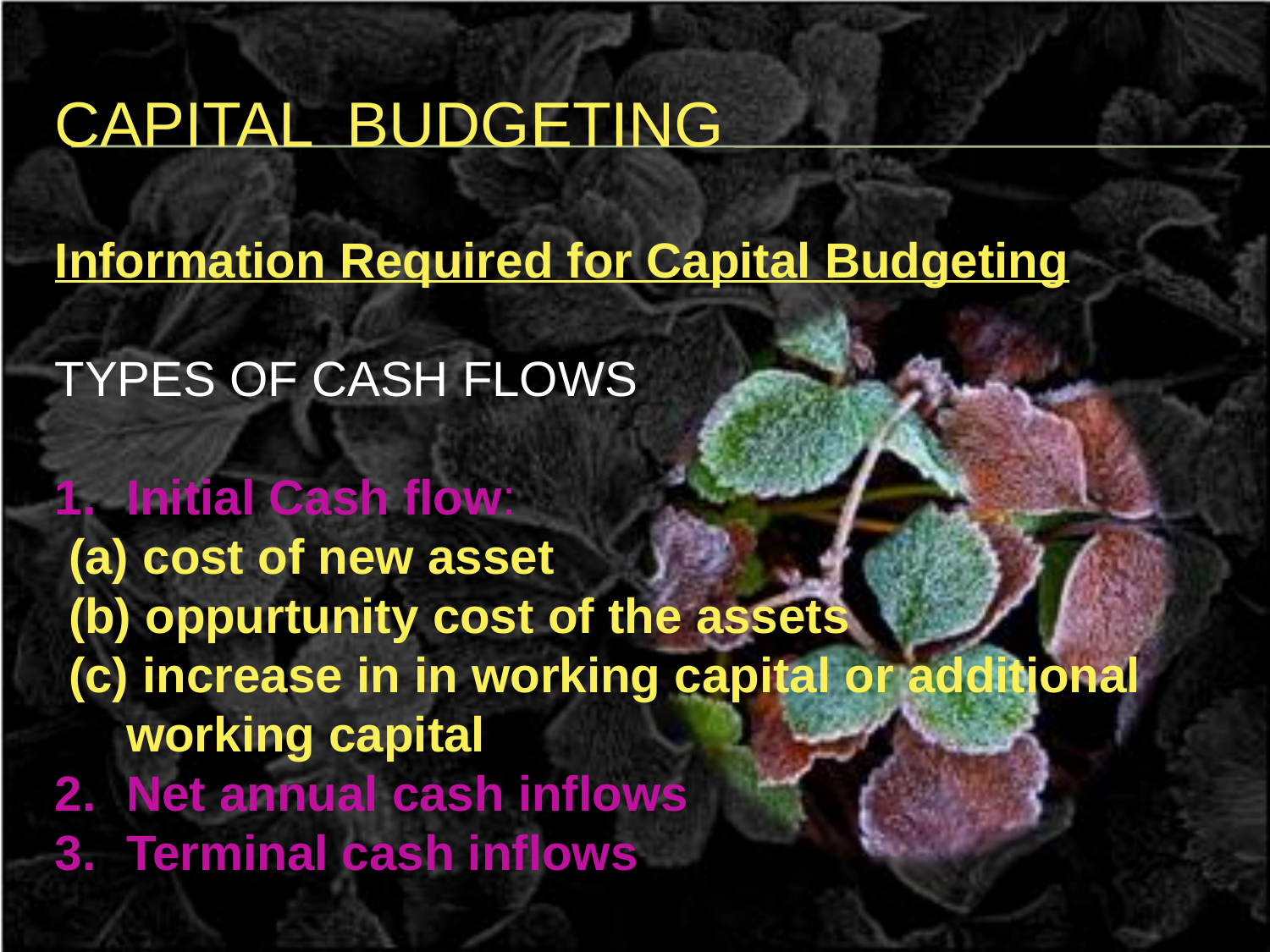

# Capital  Budgeting
Information Required for Capital Budgeting

TYPES OF CASH FLOWS

Initial Cash flow:
 (a) cost of new asset
 (b) oppurtunity cost of the assets
 (c) increase in in working capital or additional working capital
Net annual cash inflows
Terminal cash inflows